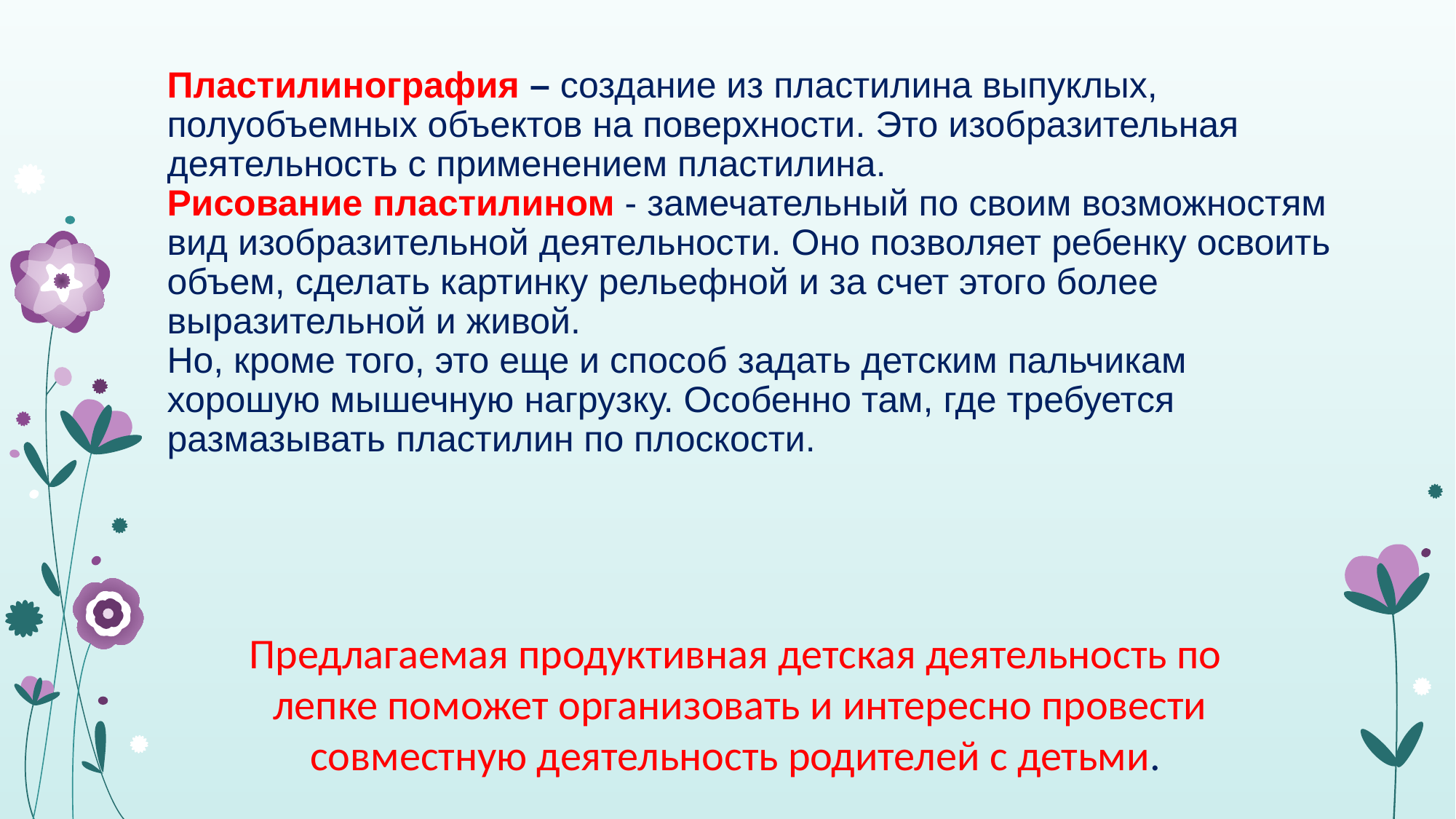

# Пластилинография – создание из пластилина выпуклых, полуобъемных объектов на поверхности. Это изобразительная деятельность c применением пластилина. Рисование пластилином - замечательный по своим возможностям вид изобразительной деятельности. Оно позволяет ребенку освоить объем, сделать картинку рельефной и за счет этого более выразительной и живой. Но, кроме того, это еще и способ задать детским пальчикам хорошую мышечную нагрузку. Особенно там, где требуется размазывать пластилин по плоскости.
Предлагаемая продуктивная детская деятельность по  лепке поможет организовать и интересно провести совместную деятельность родителей с детьми.